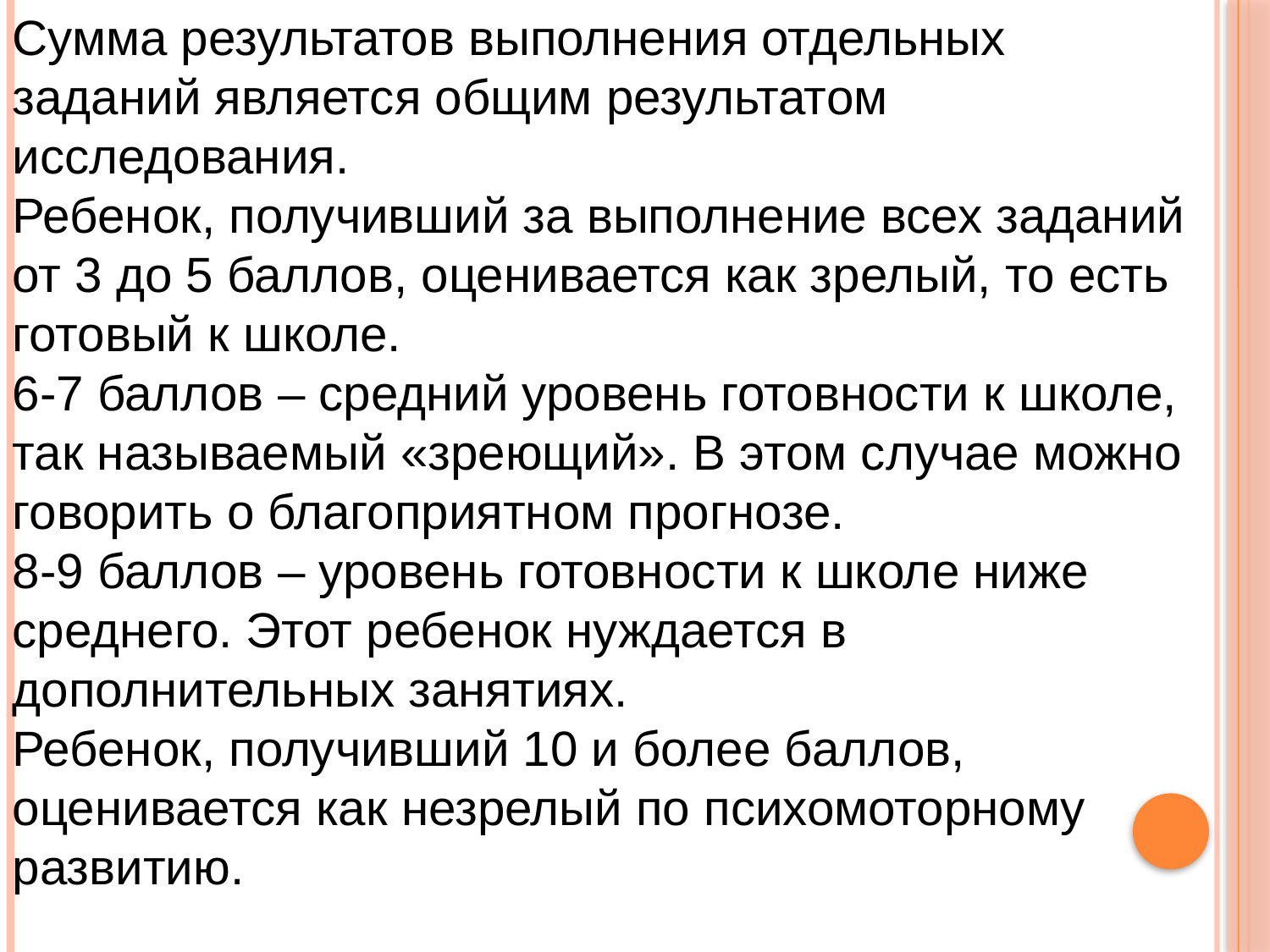

Сумма результатов выполнения отдельных заданий является общим результатом исследования.
Ребенок, получивший за выполнение всех заданий от 3 до 5 баллов, оценивается как зрелый, то есть готовый к школе.
6-7 баллов – средний уровень готовности к школе, так называемый «зреющий». В этом случае можно говорить о благоприятном прогнозе.
8-9 баллов – уровень готовности к школе ниже среднего. Этот ребенок нуждается в дополнительных занятиях.
Ребенок, получивший 10 и более баллов, оценивается как незрелый по психомоторному развитию.